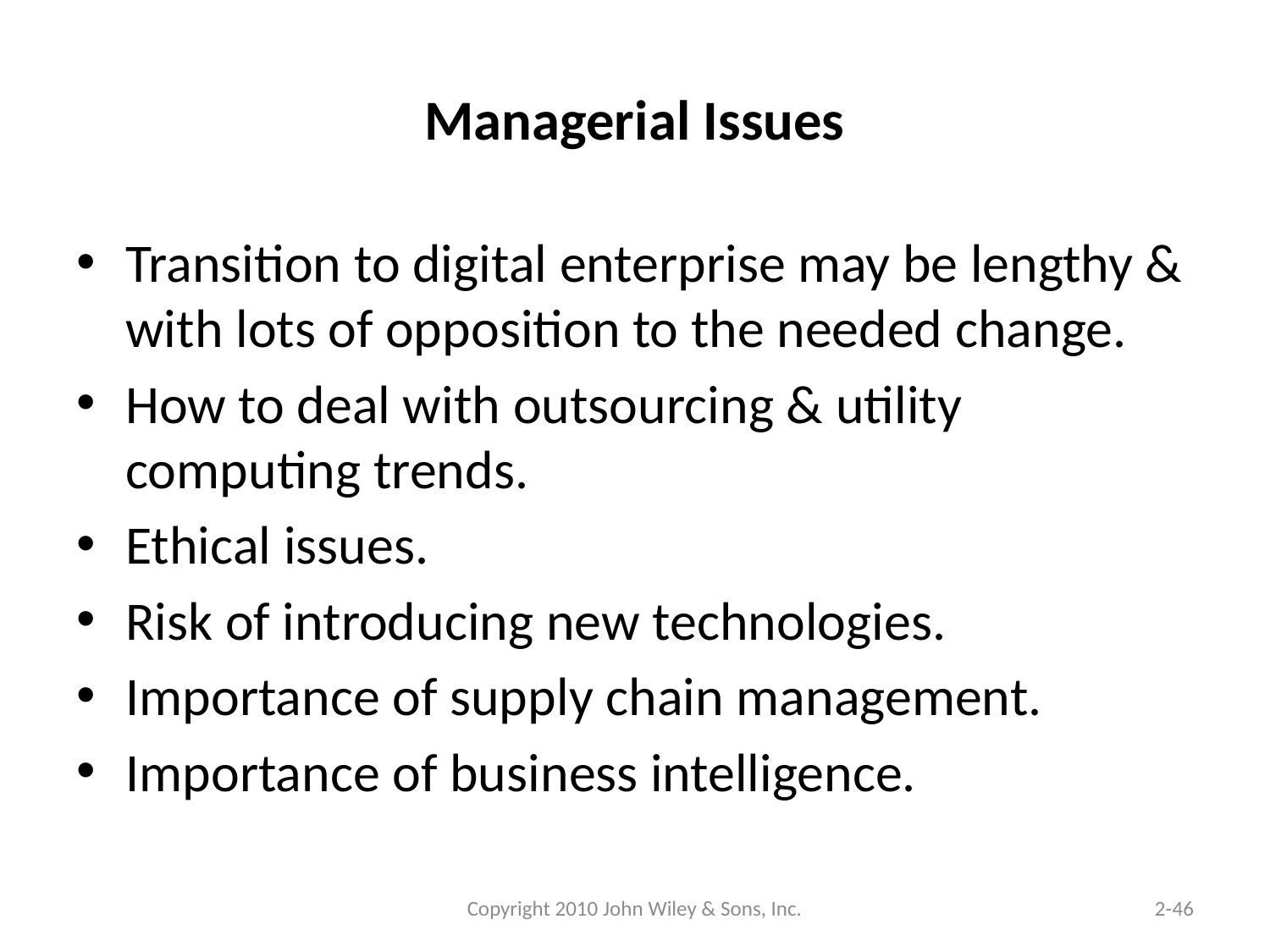

# Managerial Issues
Transition to digital enterprise may be lengthy & with lots of opposition to the needed change.
How to deal with outsourcing & utility computing trends.
Ethical issues.
Risk of introducing new technologies.
Importance of supply chain management.
Importance of business intelligence.
Copyright 2010 John Wiley & Sons, Inc.
2-46